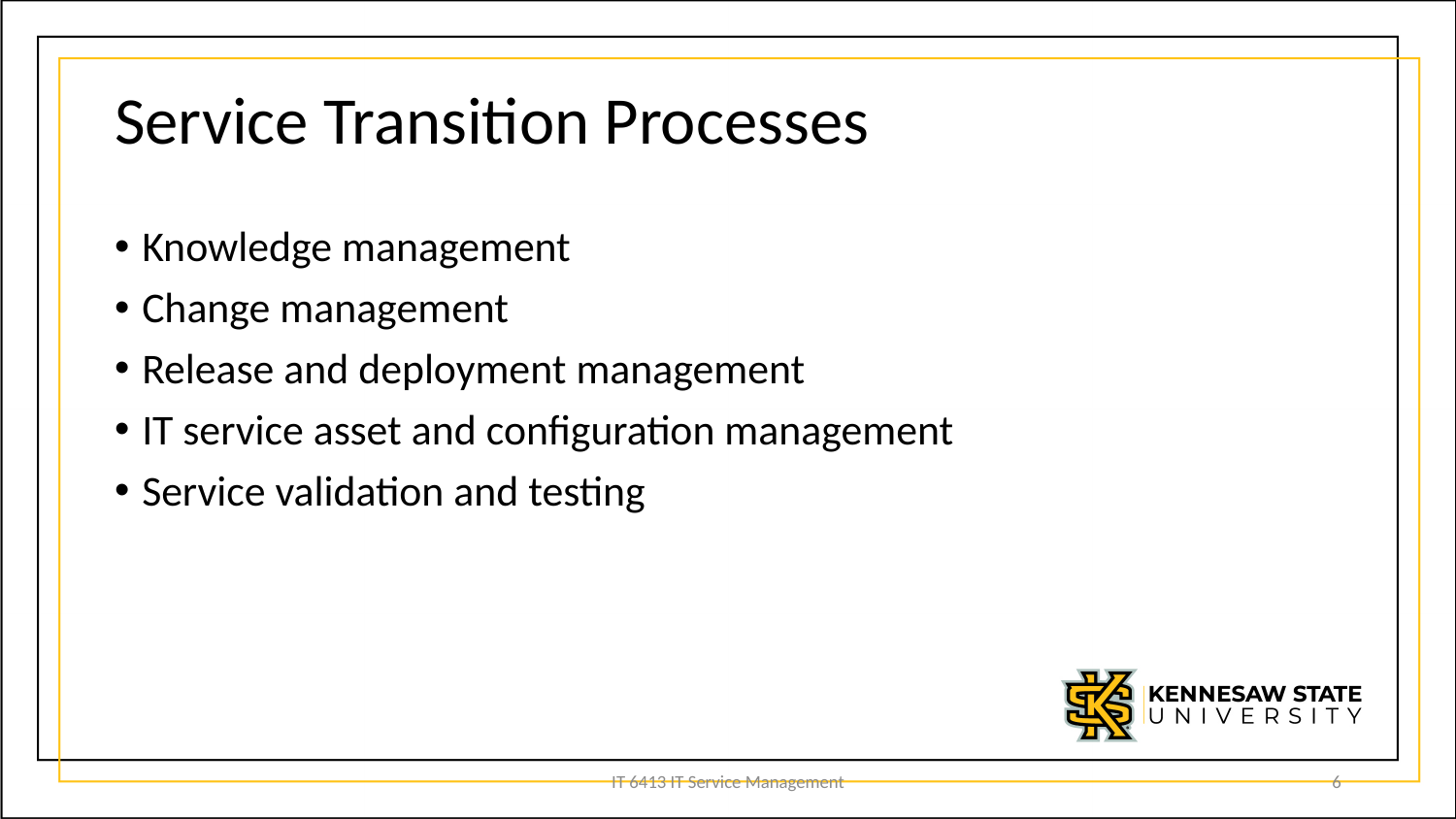

# Service Transition Processes
Knowledge management
Change management
Release and deployment management
IT service asset and configuration management
Service validation and testing
IT 6413 IT Service Management
6